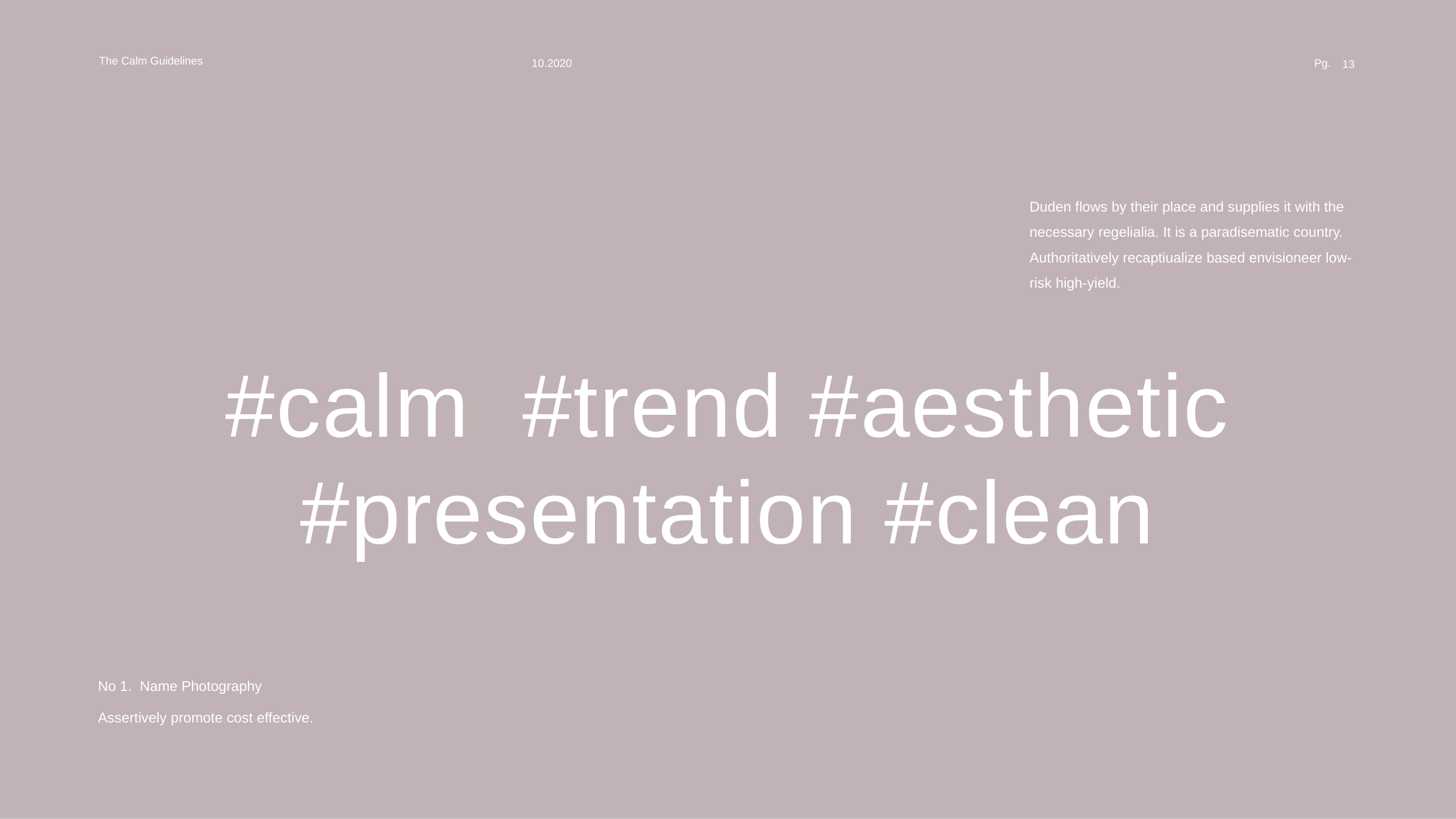

Duden flows by their place and supplies it with the necessary regelialia. It is a paradisematic country. Authoritatively recaptiualize based envisioneer low-risk high-yield.
#calm  #trend #aesthetic
#presentation #clean
No 1.  Name Photography
Assertively promote cost effective.